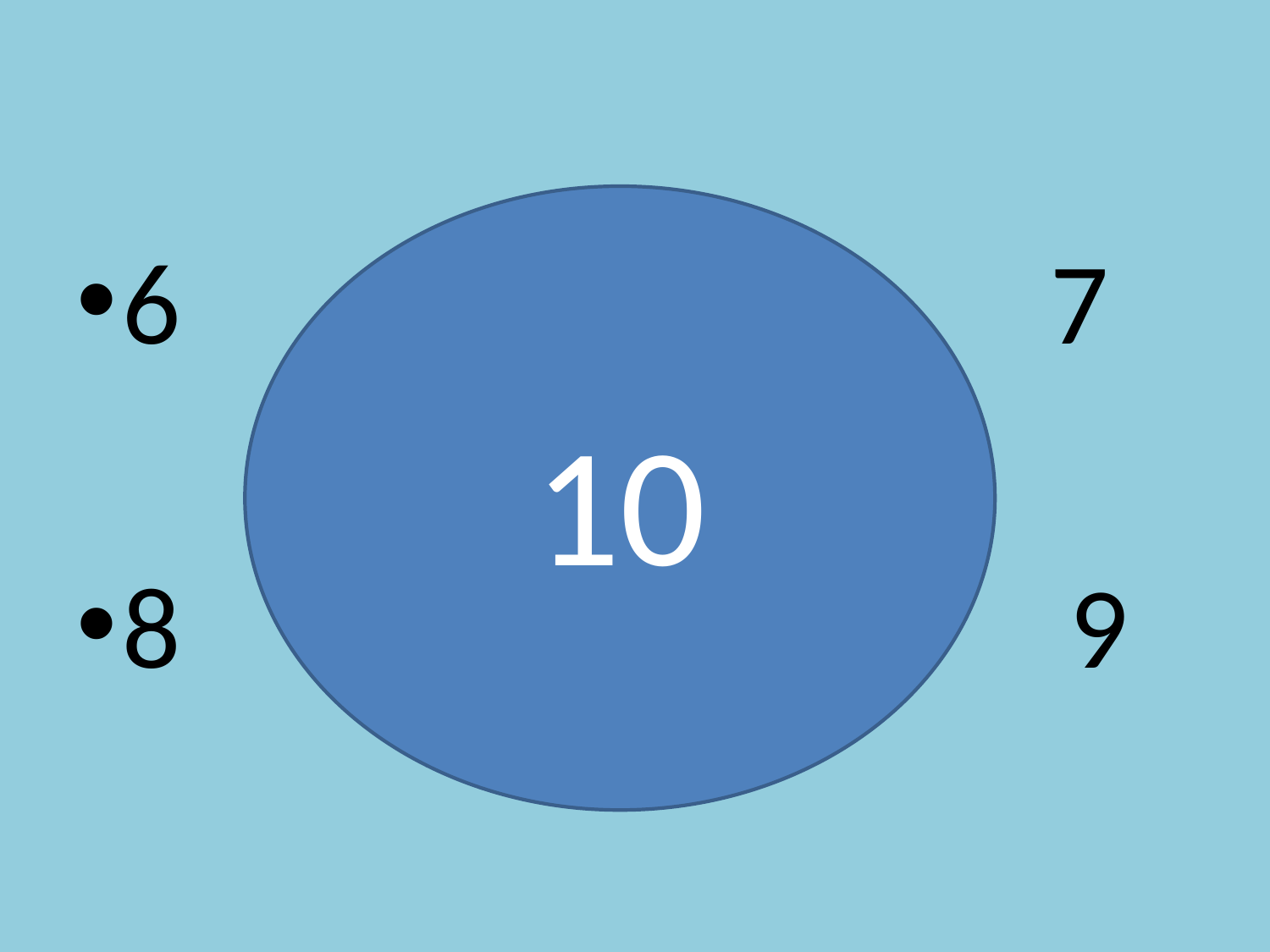

#
10
6                 5              7

8                                  9